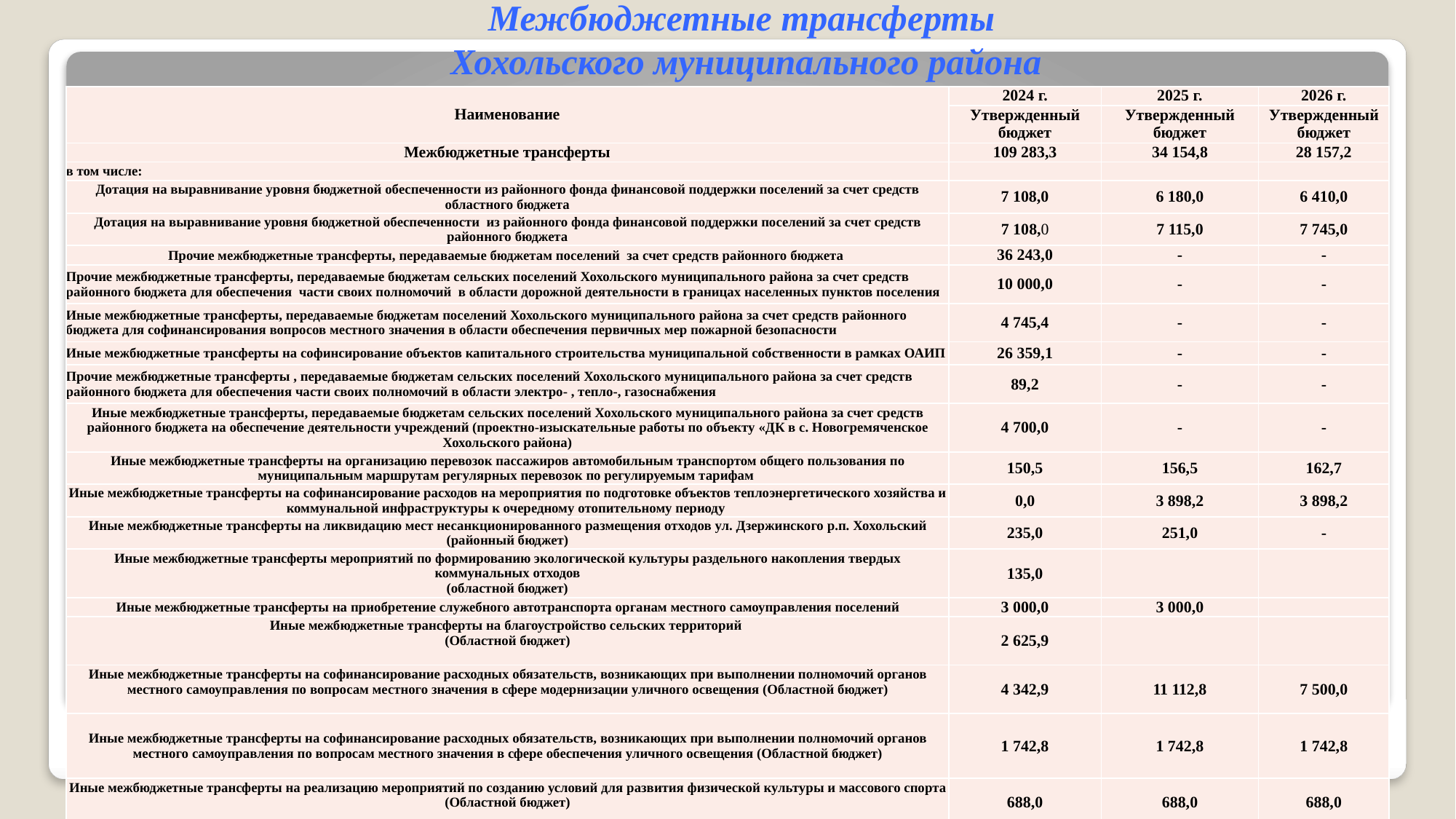

# Межбюджетные трансферты Хохольского муниципального района
| Наименование | 2024 г. | 2025 г. | 2026 г. |
| --- | --- | --- | --- |
|  | Утвержденный бюджет | Утвержденный бюджет | Утвержденный бюджет |
| Межбюджетные трансферты | 109 283,3 | 34 154,8 | 28 157,2 |
| в том числе: |  |  |  |
| Дотация на выравнивание уровня бюджетной обеспеченности из районного фонда финансовой поддержки поселений за счет средств областного бюджета | 7 108,0 | 6 180,0 | 6 410,0 |
| Дотация на выравнивание уровня бюджетной обеспеченности из районного фонда финансовой поддержки поселений за счет средств районного бюджета | 7 108,0 | 7 115,0 | 7 745,0 |
| Прочие межбюджетные трансферты, передаваемые бюджетам поселений за счет средств районного бюджета | 36 243,0 | - | - |
| Прочие межбюджетные трансферты, передаваемые бюджетам сельских поселений Хохольского муниципального района за счет средств районного бюджета для обеспечения части своих полномочий в области дорожной деятельности в границах населенных пунктов поселения | 10 000,0 | - | - |
| Иные межбюджетные трансферты, передаваемые бюджетам поселений Хохольского муниципального района за счет средств районного бюджета для софинансирования вопросов местного значения в области обеспечения первичных мер пожарной безопасности | 4 745,4 | - | - |
| Иные межбюджетные трансферты на софинсирование объектов капитального строительства муниципальной собственности в рамках ОАИП | 26 359,1 | - | - |
| Прочие межбюджетные трансферты , передаваемые бюджетам сельских поселений Хохольского муниципального района за счет средств районного бюджета для обеспечения части своих полномочий в области электро- , тепло-, газоснабжения | 89,2 | - | - |
| Иные межбюджетные трансферты, передаваемые бюджетам сельских поселений Хохольского муниципального района за счет средств районного бюджета на обеспечение деятельности учреждений (проектно-изыскательные работы по объекту «ДК в с. Новогремяченское Хохольского района) | 4 700,0 | - | - |
| Иные межбюджетные трансферты на организацию перевозок пассажиров автомобильным транспортом общего пользования по муниципальным маршрутам регулярных перевозок по регулируемым тарифам | 150,5 | 156,5 | 162,7 |
| Иные межбюджетные трансферты на софинансирование расходов на мероприятия по подготовке объектов теплоэнергетического хозяйства и коммунальной инфраструктуры к очередному отопительному периоду | 0,0 | 3 898,2 | 3 898,2 |
| Иные межбюджетные трансферты на ликвидацию мест несанкционированного размещения отходов ул. Дзержинского р.п. Хохольский (районный бюджет) | 235,0 | 251,0 | - |
| Иные межбюджетные трансферты мероприятий по формированию экологической культуры раздельного накопления твердых коммунальных отходов (областной бюджет) | 135,0 |  |  |
| Иные межбюджетные трансферты на приобретение служебного автотранспорта органам местного самоуправления поселений | 3 000,0 | 3 000,0 |  |
| Иные межбюджетные трансферты на благоустройство сельских территорий (Областной бюджет) | 2 625,9 |  |  |
| Иные межбюджетные трансферты на софинансирование расходных обязательств, возникающих при выполнении полномочий органов местного самоуправления по вопросам местного значения в сфере модернизации уличного освещения (Областной бюджет) | 4 342,9 | 11 112,8 | 7 500,0 |
| Иные межбюджетные трансферты на софинансирование расходных обязательств, возникающих при выполнении полномочий органов местного самоуправления по вопросам местного значения в сфере обеспечения уличного освещения (Областной бюджет) | 1 742,8 | 1 742,8 | 1 742,8 |
| Иные межбюджетные трансферты на реализацию мероприятий по созданию условий для развития физической культуры и массового спорта (Областной бюджет) | 688,0 | 688,0 | 688,0 |
| Иные межбюджетные трансферты на реализацию мероприятий по созданию условий для развития физической культуры и массового спорта (Районный бюджет) | 10,5 | 10,5 | 10,5 |